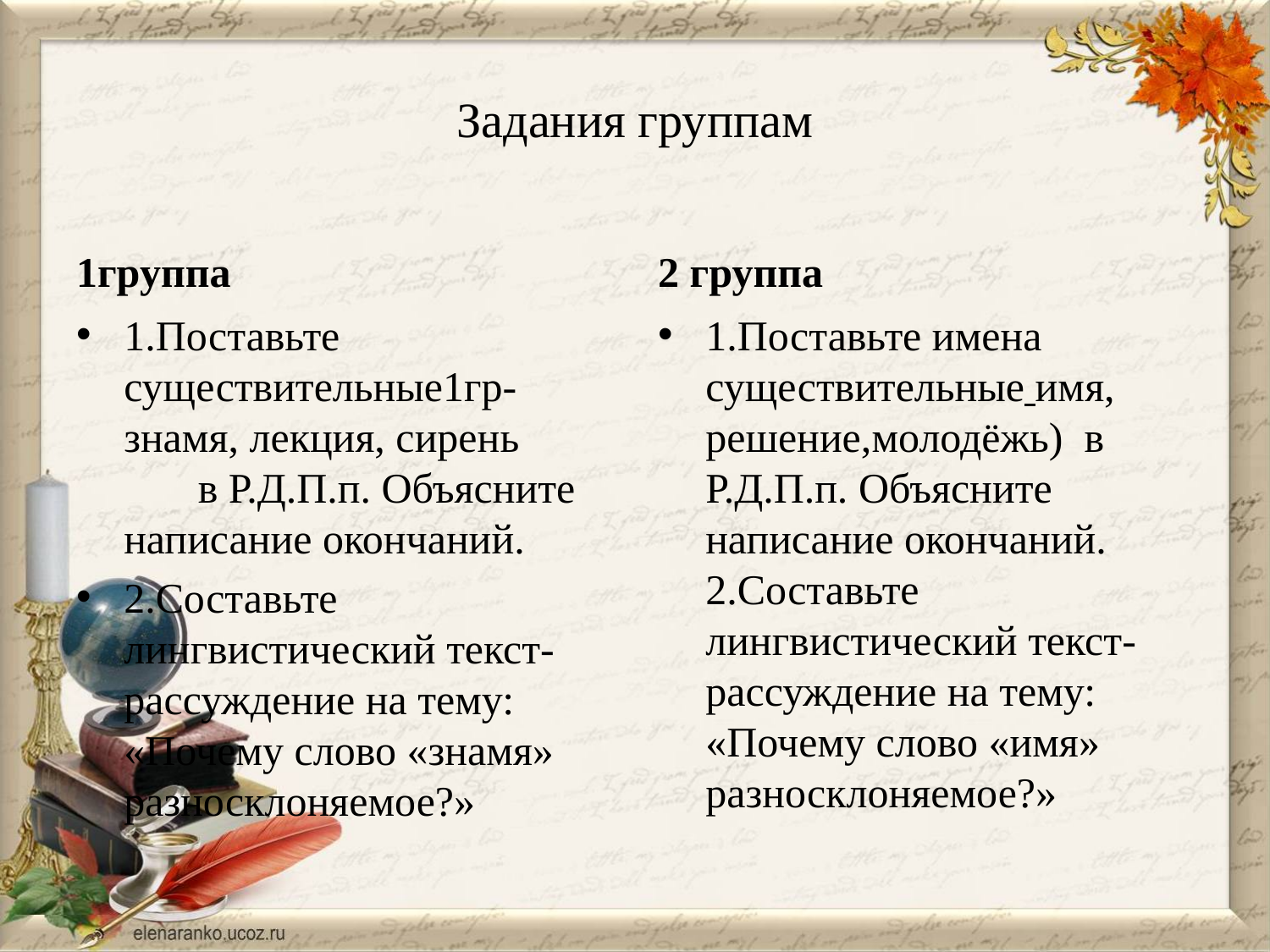

# Задания группам
1группа
2 группа
1.Поставьте существительные1гр-знамя, лекция, сирень                в Р.Д.П.п. Объясните написание окончаний.
2.Составьте лингвистический текст-рассуждение на тему: «Почему слово «знамя» разносклоняемое?»
1.Поставьте имена существительные имя, решение,молодёжь)  в Р.Д.П.п. Объясните написание окончаний. 2.Составьте лингвистический текст-рассуждение на тему: «Почему слово «имя» разносклоняемое?»